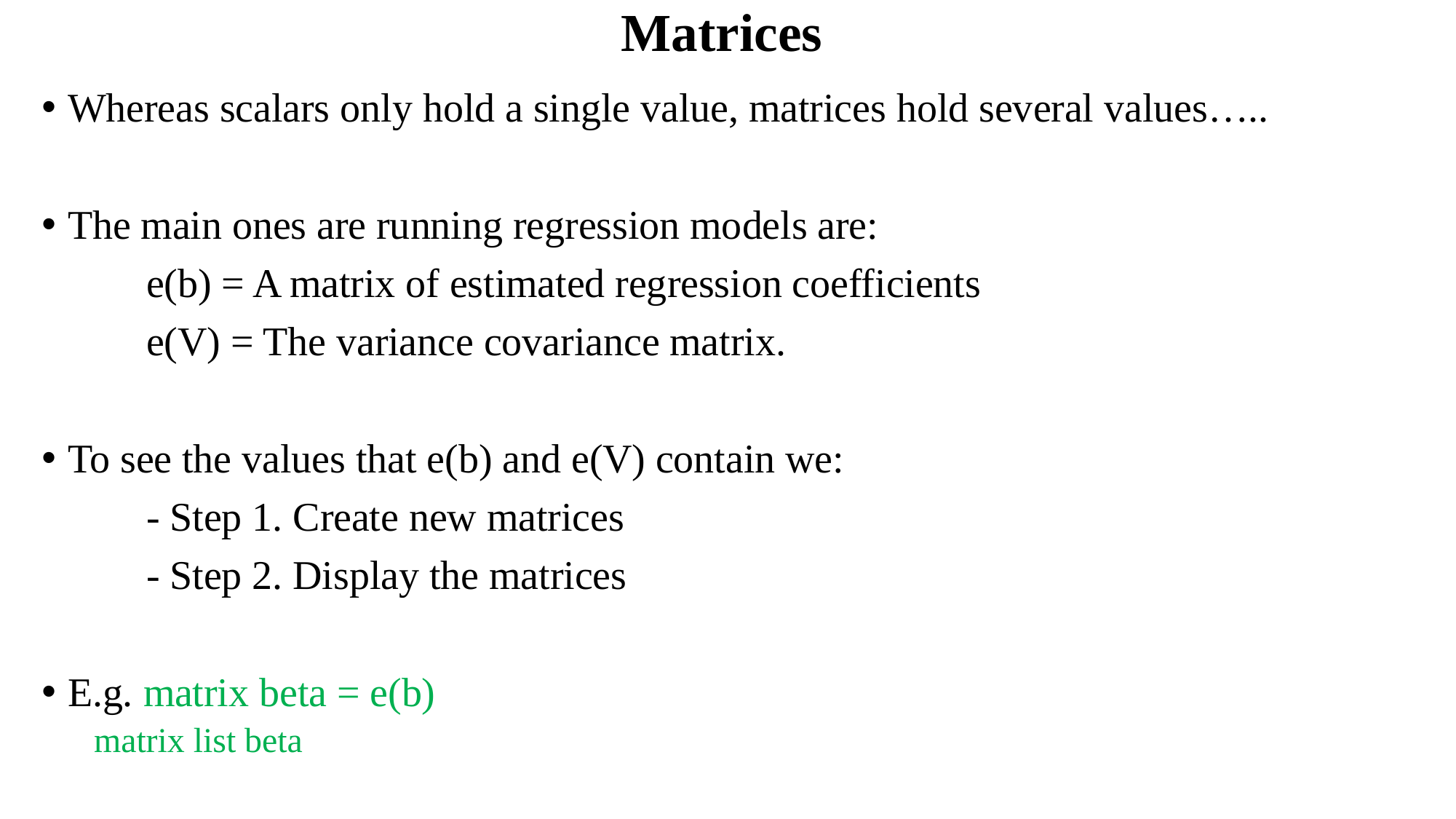

# Matrices
Whereas scalars only hold a single value, matrices hold several values…..

The main ones are running regression models are:
	e(b) = A matrix of estimated regression coefficients
	e(V) = The variance covariance matrix.

To see the values that e(b) and e(V) contain we:
	- Step 1. Create new matrices
	- Step 2. Display the matrices

E.g. matrix beta = e(b)
	matrix list beta